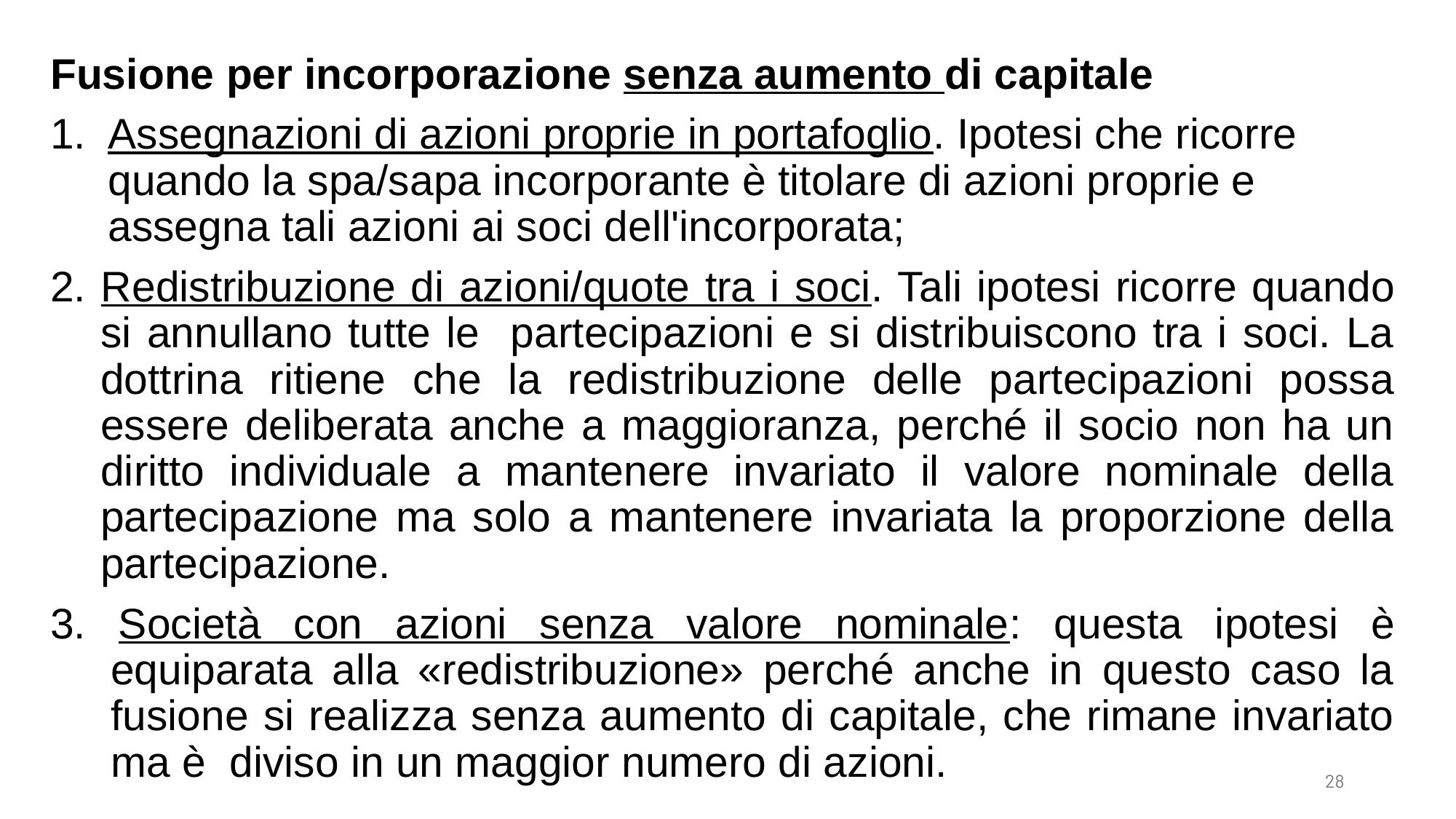

Fusione per incorporazione senza aumento di capitale
Assegnazioni di azioni proprie in portafoglio. Ipotesi che ricorre quando la spa/sapa incorporante è titolare di azioni proprie e assegna tali azioni ai soci dell'incorporata;
2. Redistribuzione di azioni/quote tra i soci. Tali ipotesi ricorre quando si annullano tutte le  partecipazioni e si distribuiscono tra i soci. La dottrina ritiene che la redistribuzione delle partecipazioni possa essere deliberata anche a maggioranza, perché il socio non ha un diritto individuale a mantenere invariato il valore nominale della partecipazione ma solo a mantenere invariata la proporzione della partecipazione.
3. Società con azioni senza valore nominale: questa ipotesi è equiparata alla «redistribuzione» perché anche in questo caso la fusione si realizza senza aumento di capitale, che rimane invariato ma è  diviso in un maggior numero di azioni.
28